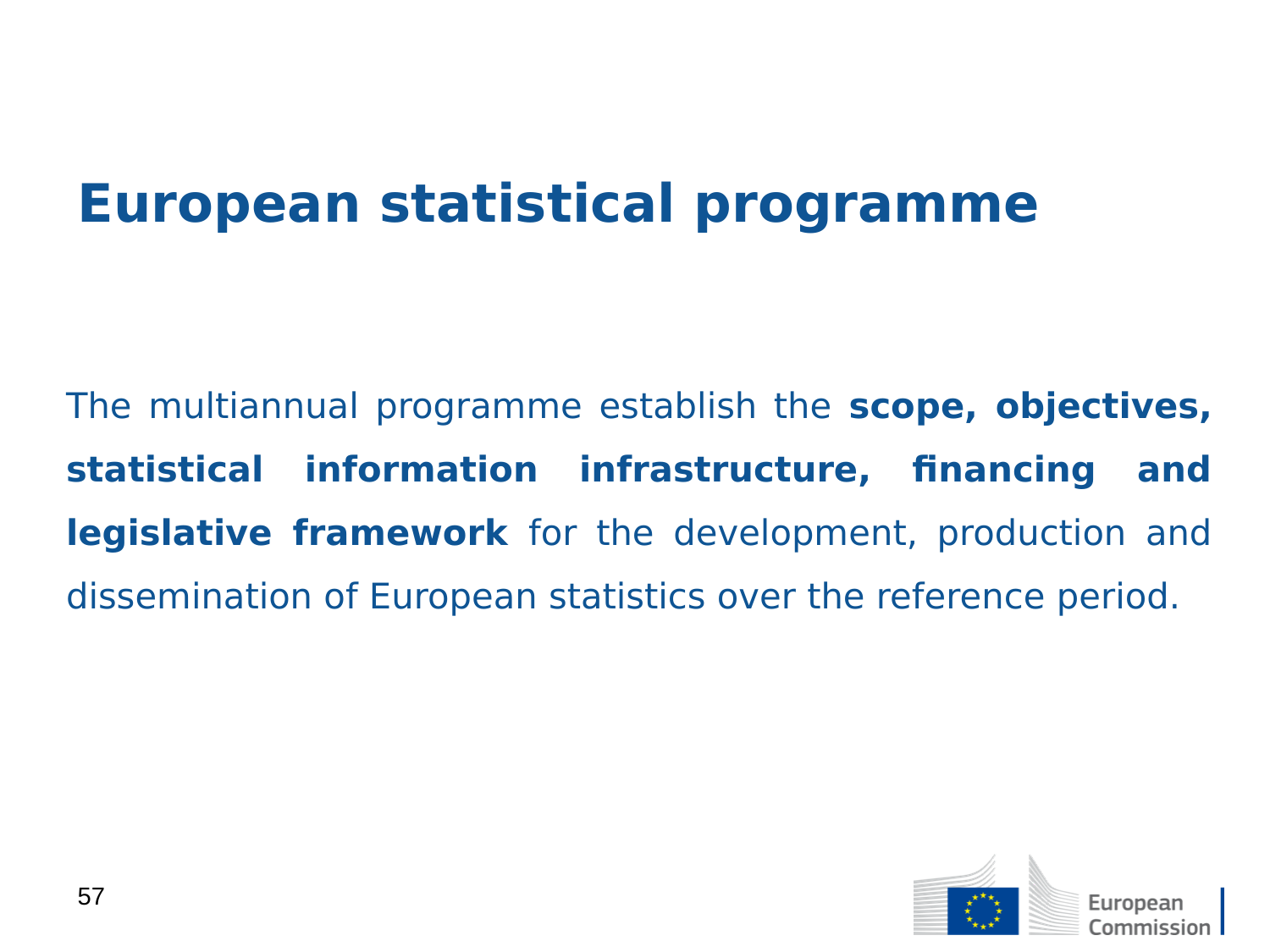

# European statistical programme
The multiannual programme establish the scope, objectives, statistical information infrastructure, financing and legislative framework for the development, production and dissemi­nation of European statistics over the reference period.

57